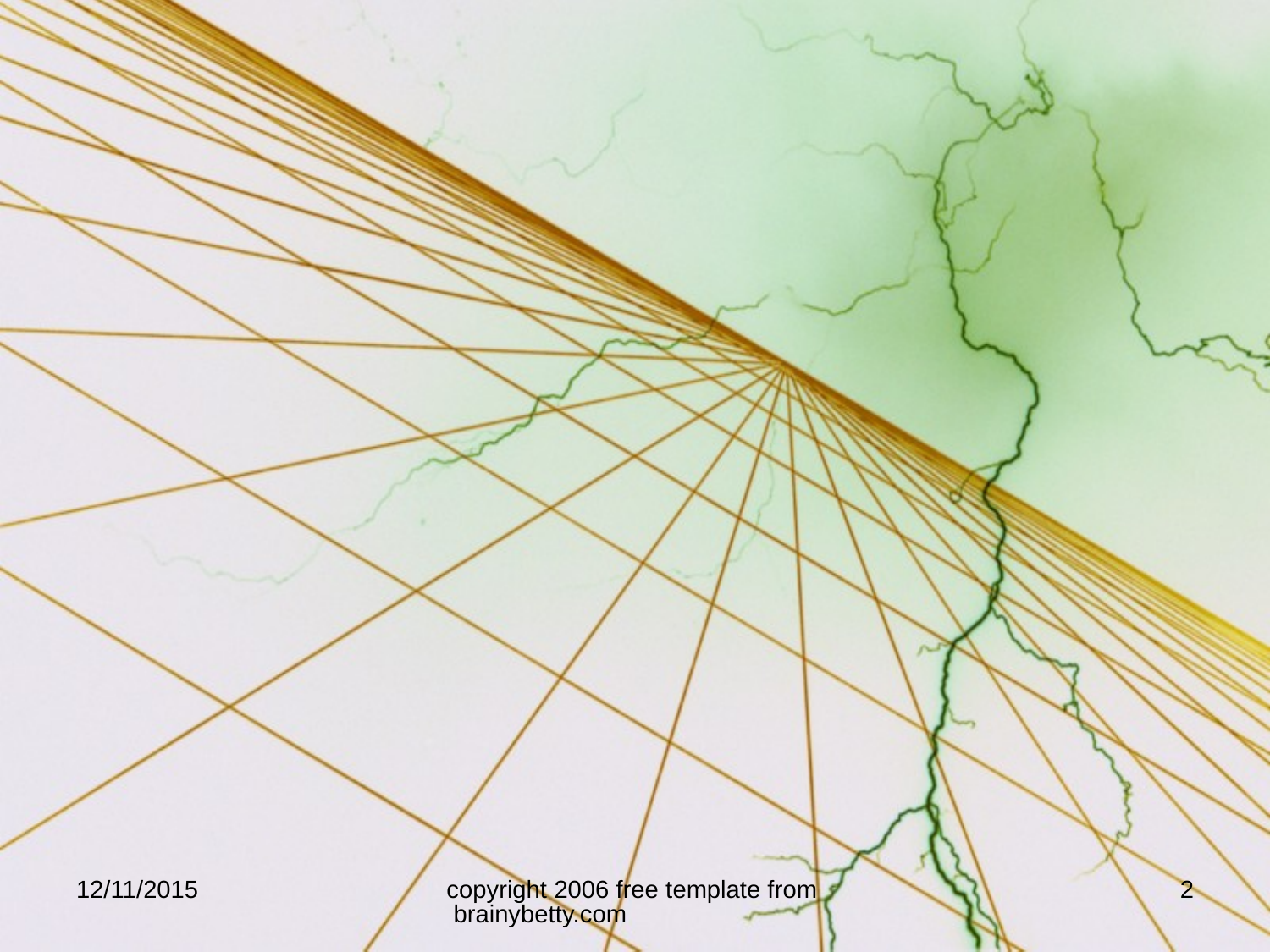

#

12/11/2015
copyright 2006 free template from brainybetty.com
2